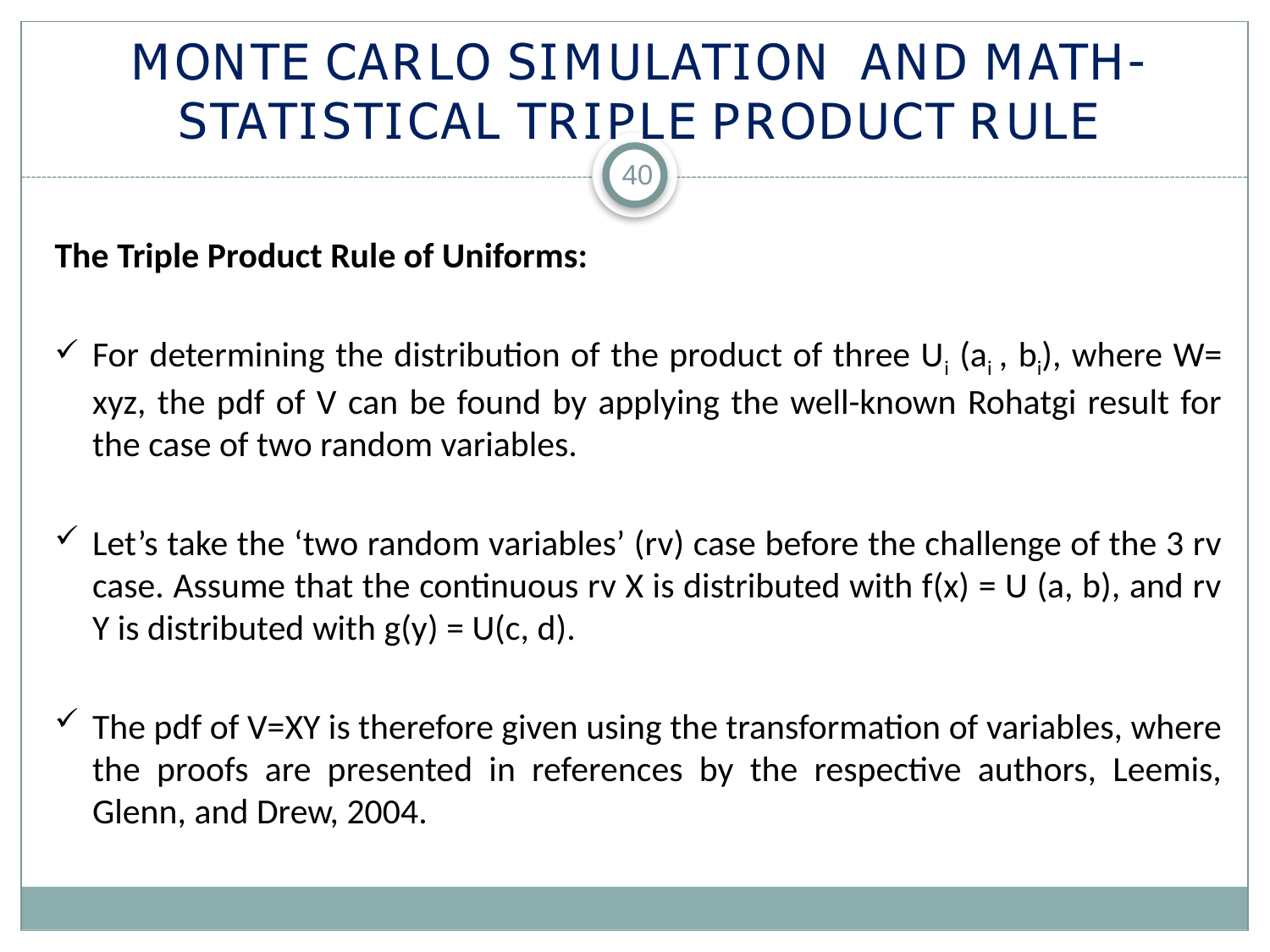

# MONTE CARLO SIMULATION  AND MATH-STATISTICAL TRIPLE PRODUCT RULE
40
The Triple Product Rule of Uniforms:

For determining the distribution of the product of three Ui (ai , bi), where W= xyz, the pdf of V can be found by applying the well-known Rohatgi result for the case of two random variables.

Let’s take the ‘two random variables’ (rv) case before the challenge of the 3 rv case. Assume that the continuous rv X is distributed with f(x) = U (a, b), and rv Y is distributed with g(y) = U(c, d).

The pdf of V=XY is therefore given using the transformation of variables, where the proofs are presented in references by the respective authors, Leemis, Glenn, and Drew, 2004.